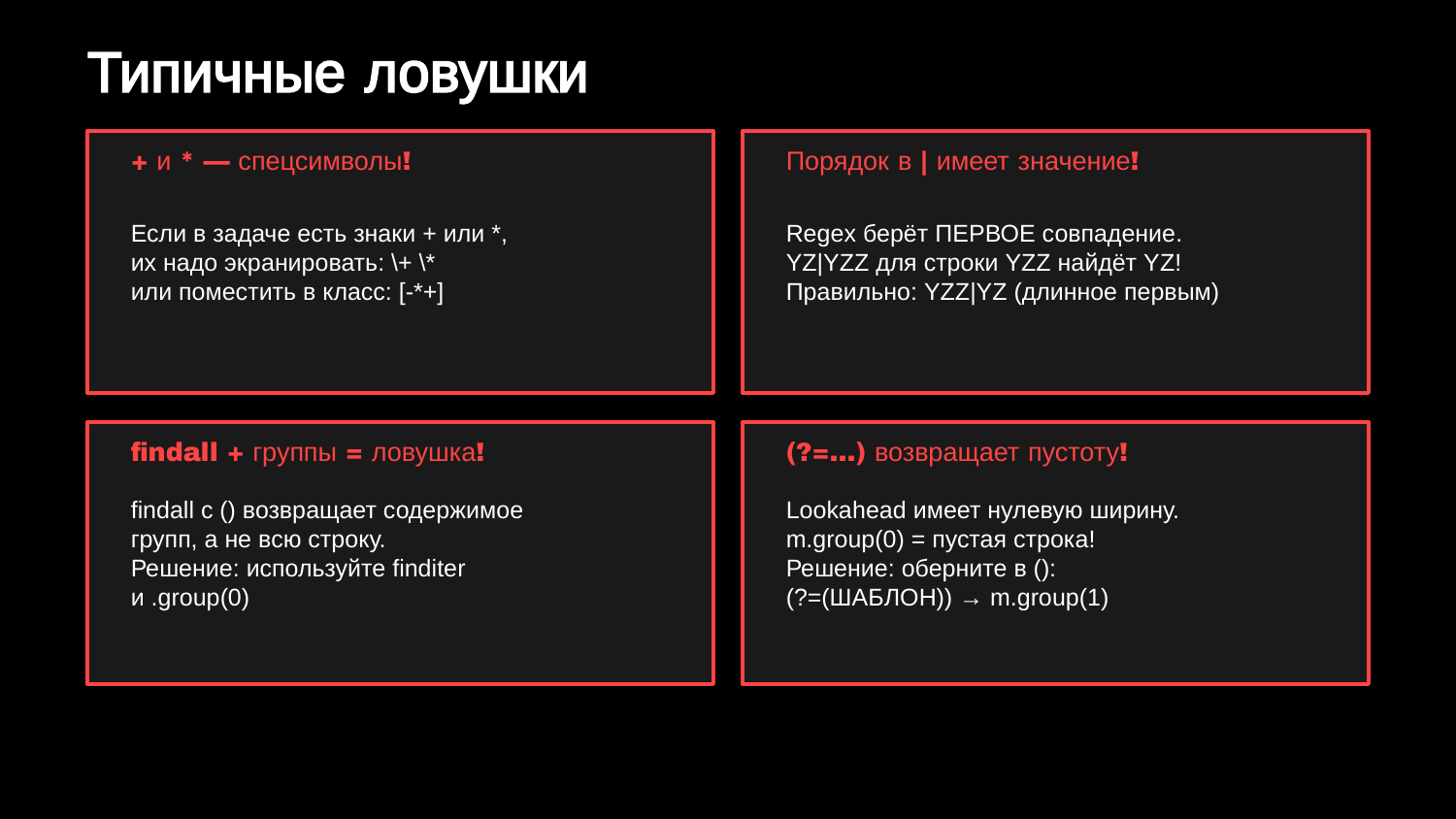

Типичные ловушки

+ и * — спецсимволы!
Порядок в | имеет значение!

Если в задаче есть знаки + или *,
их надо экранировать: \+ \*
или поместить в класс: [-*+]
Regex берёт ПЕРВОЕ совпадение.
YZ|YZZ для строки YZZ найдёт YZ!
Правильно: YZZ|YZ (длинное первым)

findall + группы = ловушка!
(?=...) возвращает пустоту!

findall с () возвращает содержимое
групп, а не всю строку.
Решение: используйте finditer
и .group(0)
Lookahead имеет нулевую ширину.
m.group(0) = пустая строка!
Решение: оберните в ():
(?=(ШАБЛОН)) → m.group(1)